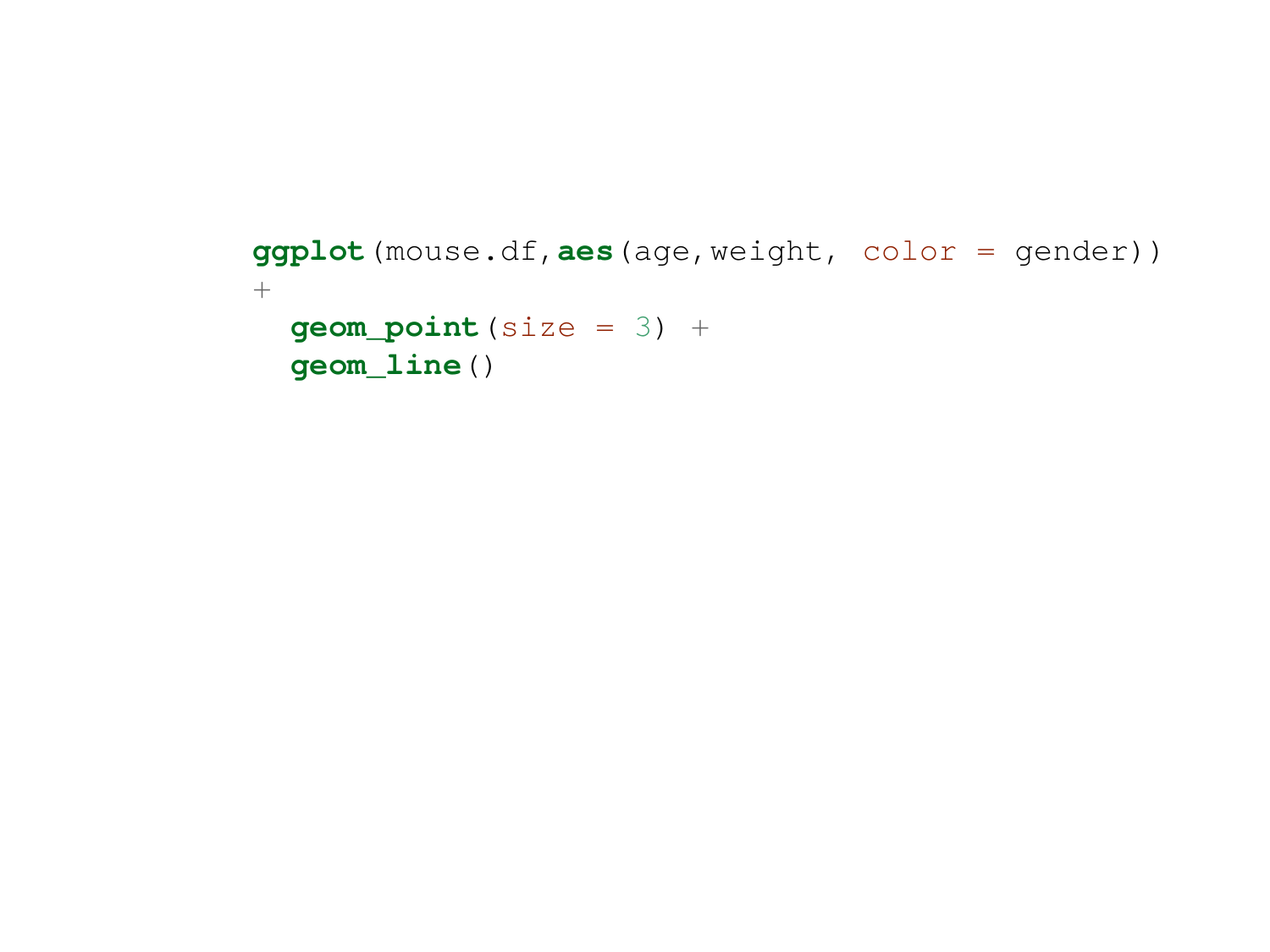

ggplot(mouse.df,aes(age,weight, color = gender)) +
  geom_point(size = 3) +
  geom_line()